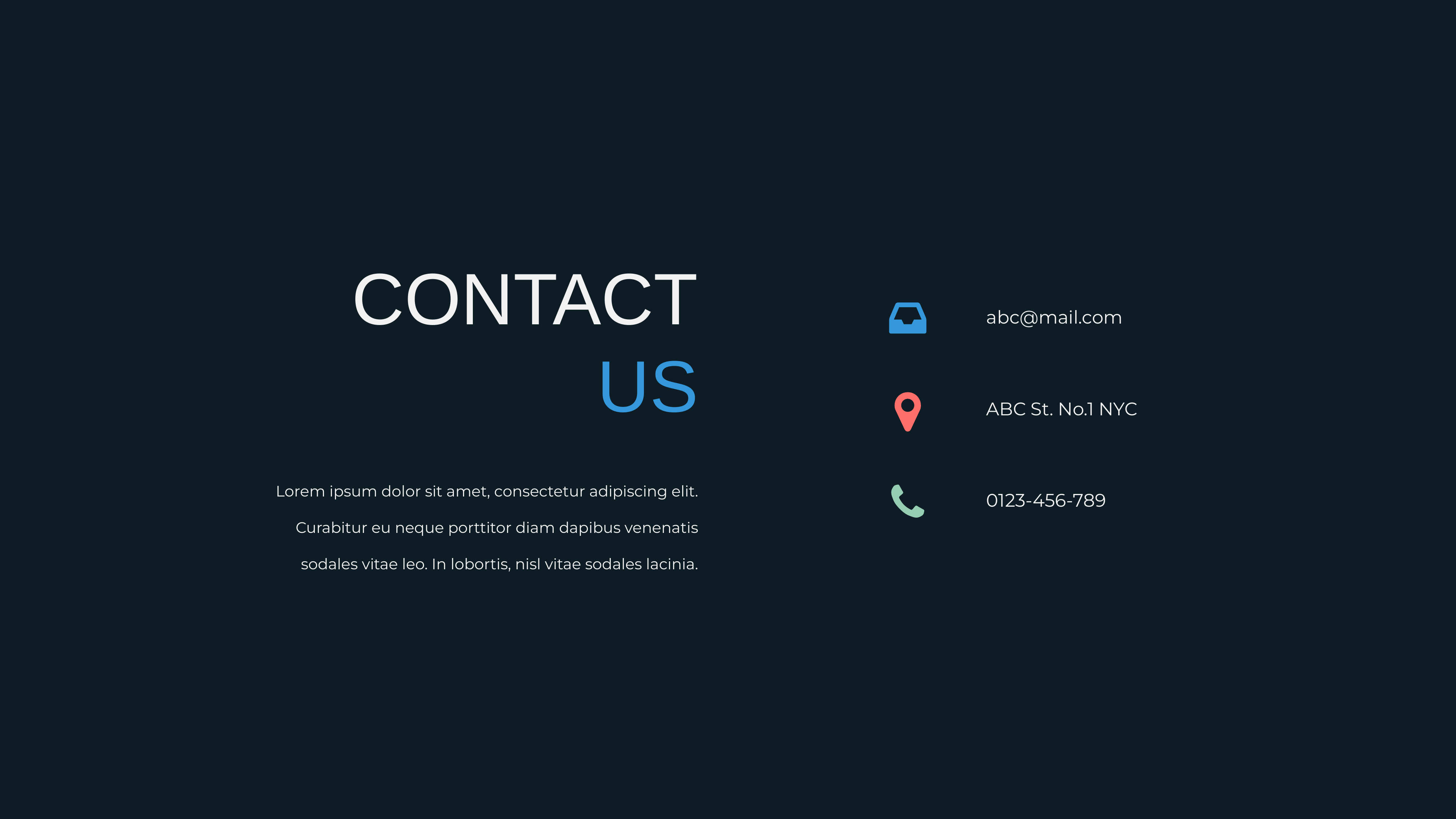

CONTACT
US

abc@mail.com

ABC St. No.1 NYC
Lorem ipsum dolor sit amet, consectetur adipiscing elit. Curabitur eu neque porttitor diam dapibus venenatis sodales vitae leo. In lobortis, nisl vitae sodales lacinia.

0123-456-789